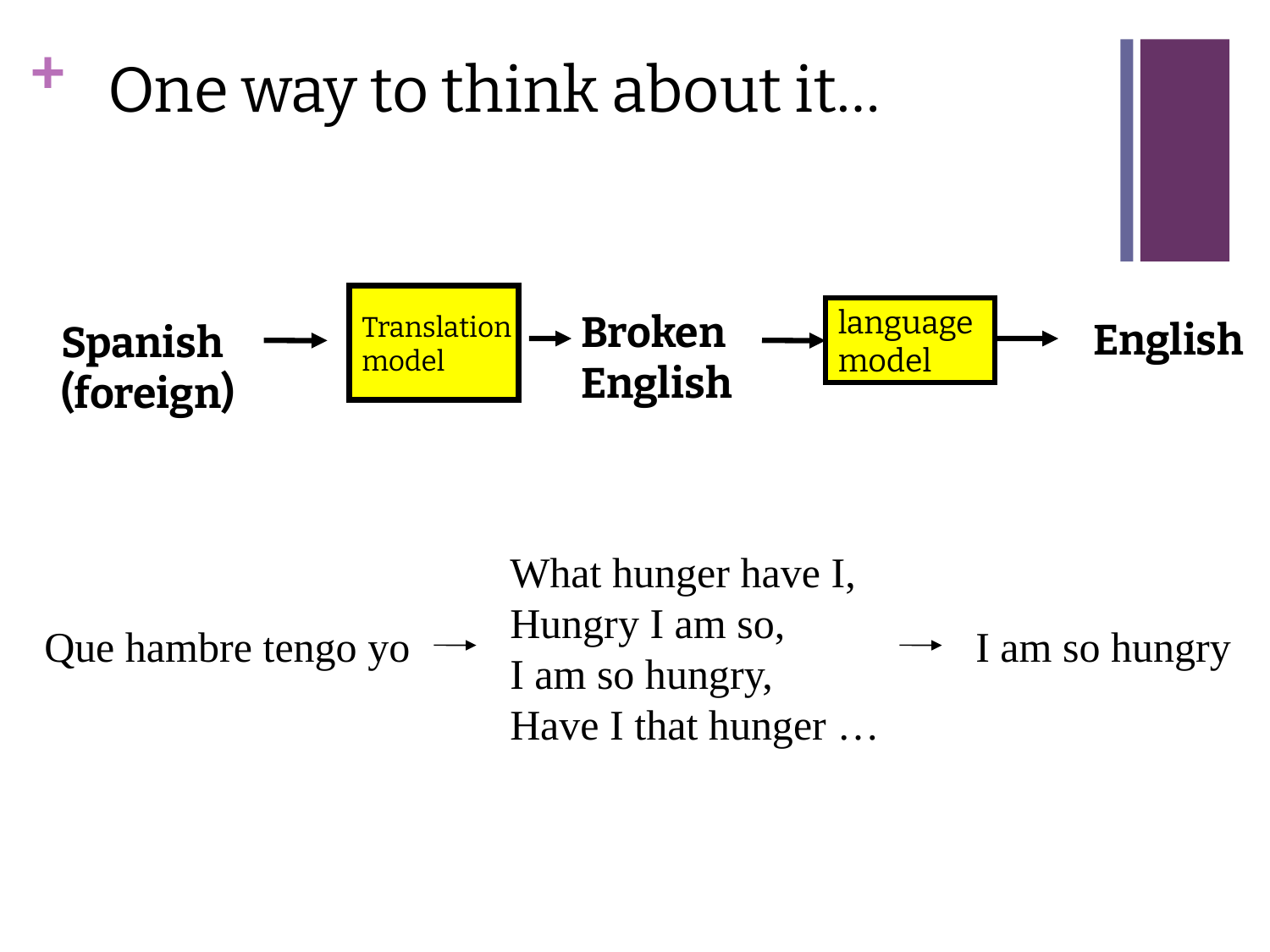

# One way to think about it…
Translation
model
language
model
Broken
English
English
Spanish
(foreign)

What hunger have I,
Hungry I am so,
I am so hungry,
Have I that hunger …
Que hambre tengo yo
I am so hungry